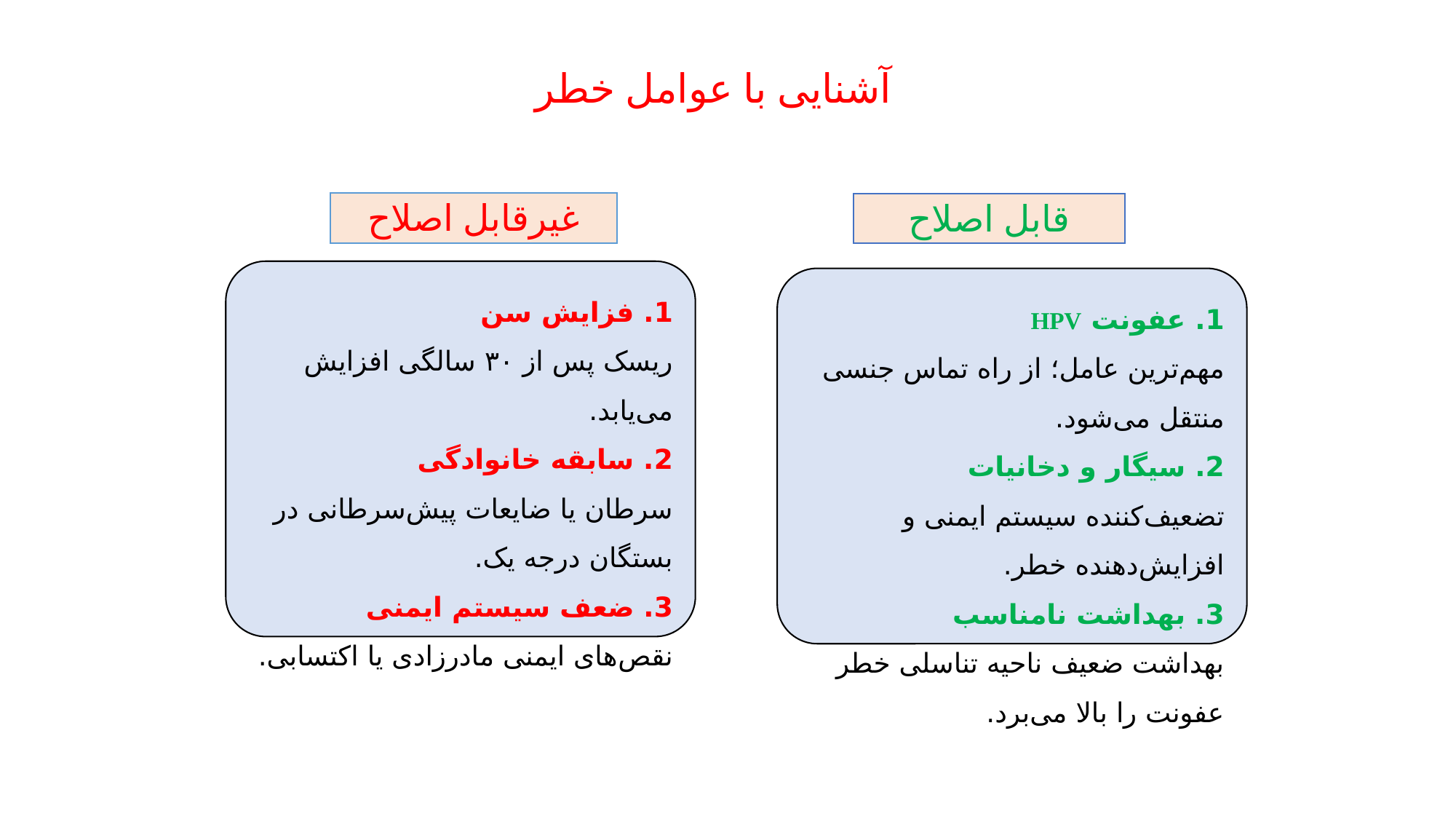

آشنایی با عوامل خطر
غیرقابل اصلاح
قابل اصلاح
1. فزایش سن
ریسک پس از ۳۰ سالگی افزایش می‌یابد.
2. سابقه خانوادگی
سرطان یا ضایعات پیش‌سرطانی در بستگان درجه یک.
3. ضعف سیستم ایمنی
نقص‌های ایمنی مادرزادی یا اکتسابی.

1. عفونت HPV
مهم‌ترین عامل؛ از راه تماس جنسی منتقل می‌شود.
2. سیگار و دخانیات
تضعیف‌کننده سیستم ایمنی و افزایش‌دهنده خطر.
3. بهداشت نامناسب
بهداشت ضعیف ناحیه تناسلی خطر عفونت را بالا می‌برد.